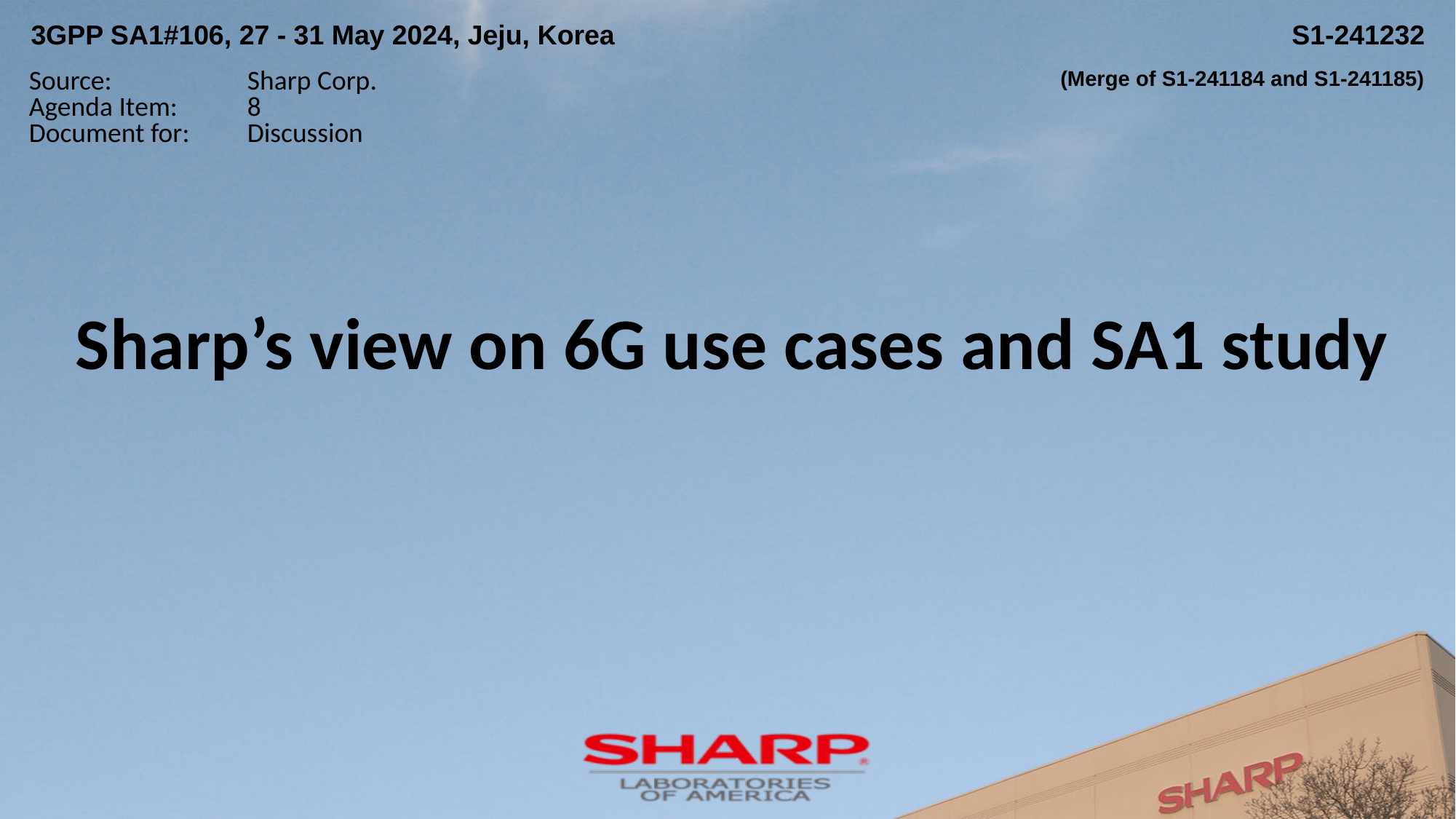

3GPP SA1#106, 27 - 31 May 2024, Jeju, Korea
S1-241232

(Merge of S1-241184 and S1-241185)
Source: 		Sharp Corp.
Agenda Item:	8
Document for:	Discussion

# Sharp’s view on 6G use cases and SA1 study